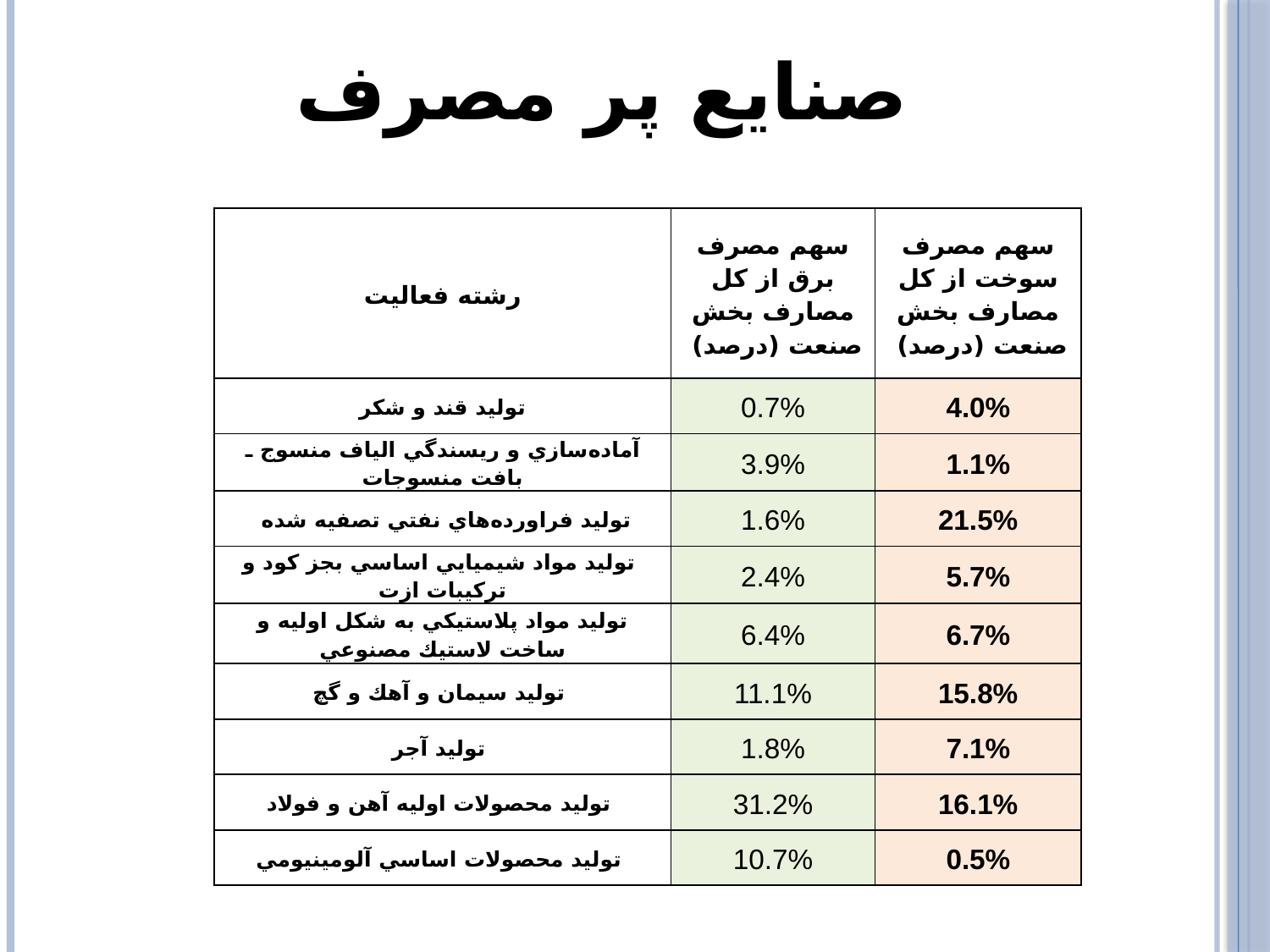

# صنایع پر مصرف
| رشته فعالیت | سهم مصرف برق از کل مصارف بخش صنعت (درصد) | سهم مصرف سوخت از کل مصارف بخش صنعت (درصد) |
| --- | --- | --- |
| توليد قند و شكر | 0.7% | 4.0% |
| آماده‌سازي و ريسندگي الياف منسوج ـ بافت منسوجات | 3.9% | 1.1% |
| توليد فراورده‌هاي نفتي تصفيه شده | 1.6% | 21.5% |
| توليد مواد شيميايي اساسي بجز كود و تركيبات ازت | 2.4% | 5.7% |
| توليد مواد پلاستيكي به شكل اوليه و ساخت لاستيك مصنوعي | 6.4% | 6.7% |
| توليد سيمان و آهك و گچ | 11.1% | 15.8% |
| توليد آجر | 1.8% | 7.1% |
| توليد محصولات اوليه آهن و فولاد | 31.2% | 16.1% |
| توليد محصولات اساسي آلومينيومي | 10.7% | 0.5% |